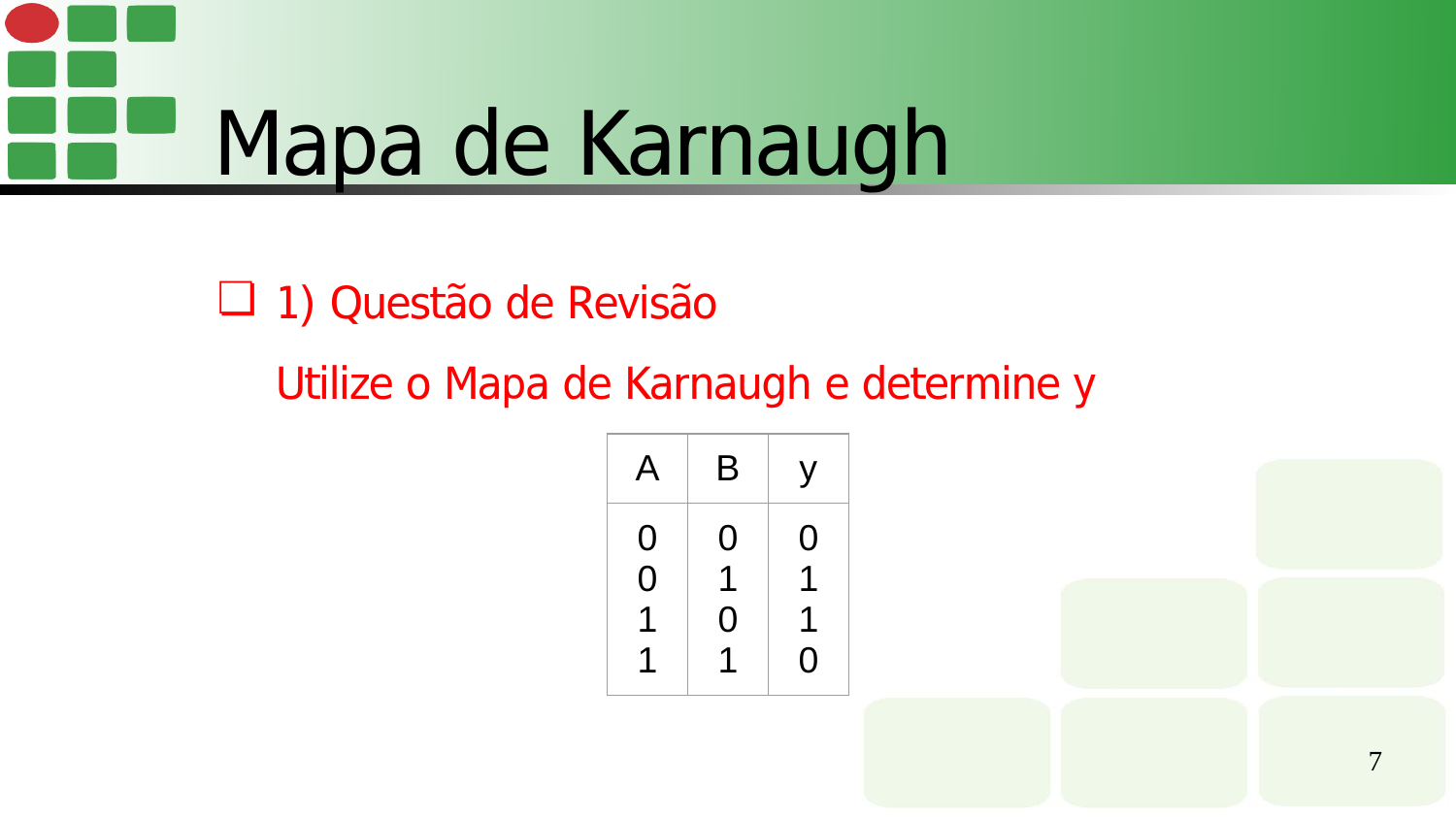

Mapa de Karnaugh
1) Questão de Revisão
Utilize o Mapa de Karnaugh e determine y
| A | B | y |
| --- | --- | --- |
| 0 0 1 1 | 0 1 0 1 | 0 1 1 0 |
7